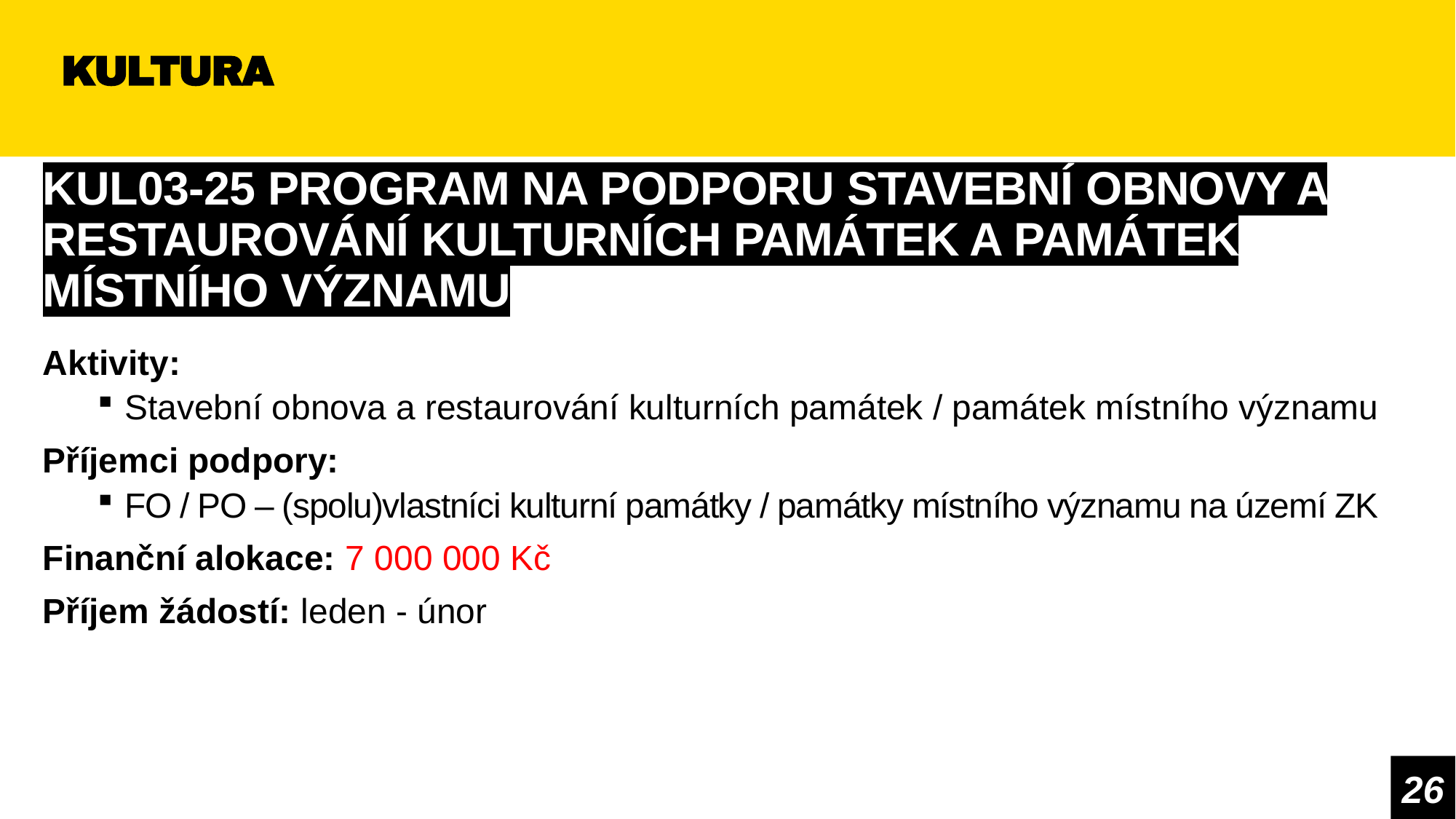

# KULTURA
KUL03-25 PROGRAM NA PODPORU STAVEBNÍ OBNOVY A RESTAUROVÁNÍ KULTURNÍCH PAMÁTEK A PAMÁTEK MÍSTNÍHO VÝZNAMU
Aktivity:
Stavební obnova a restaurování kulturních památek / památek místního významu
Příjemci podpory:
FO / PO – (spolu)vlastníci kulturní památky / památky místního významu na území ZK
Finanční alokace: 7 000 000 Kč
Příjem žádostí: leden - únor

26